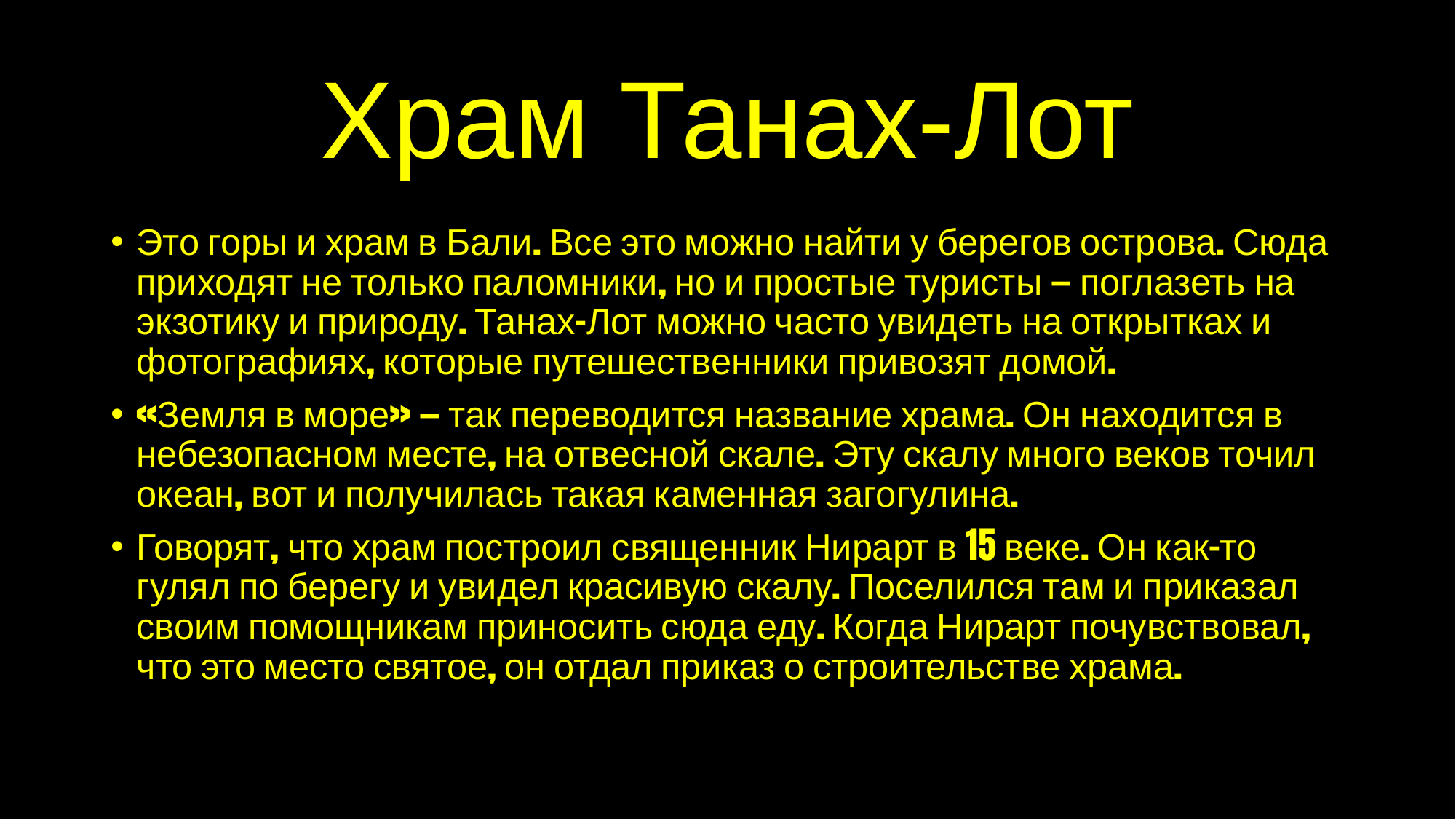

# Храм Танах-Лот
Это горы и храм в Бали. Все это можно найти у берегов острова. Сюда приходят не только паломники, но и простые туристы — поглазеть на экзотику и природу. Танах-Лот можно часто увидеть на открытках и фотографиях, которые путешественники привозят домой.
«Земля в море» — так переводится название храма. Он находится в небезопасном месте, на отвесной скале. Эту скалу много веков точил океан, вот и получилась такая каменная загогулина.
Говорят, что храм построил священник Нирарт в 15 веке. Он как-то гулял по берегу и увидел красивую скалу. Поселился там и приказал своим помощникам приносить сюда еду. Когда Нирарт почувствовал, что это место святое, он отдал приказ о строительстве храма.